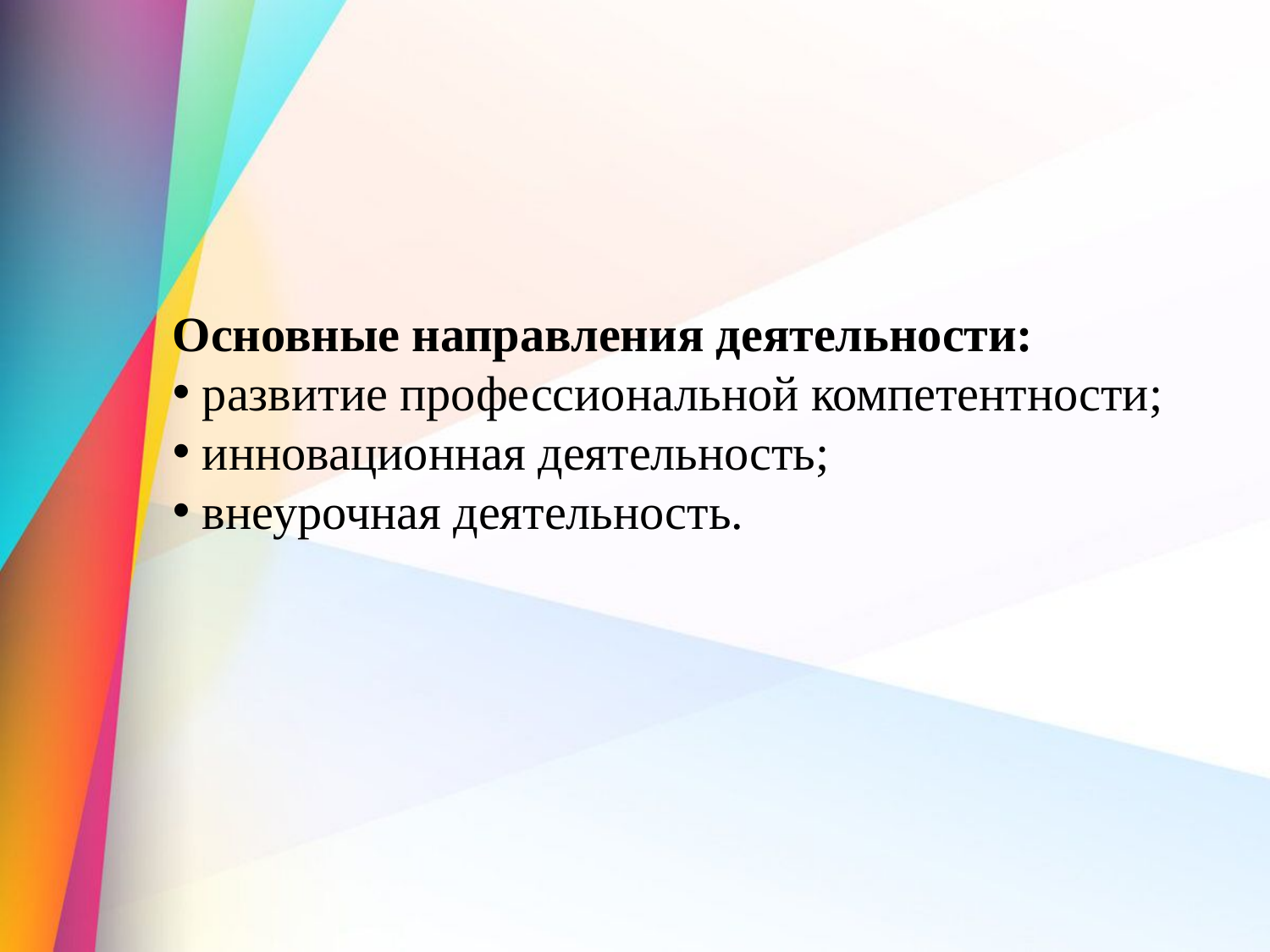

Основные направления деятельности:
 развитие профессиональной компетентности;
 инновационная деятельность;
 внеурочная деятельность.